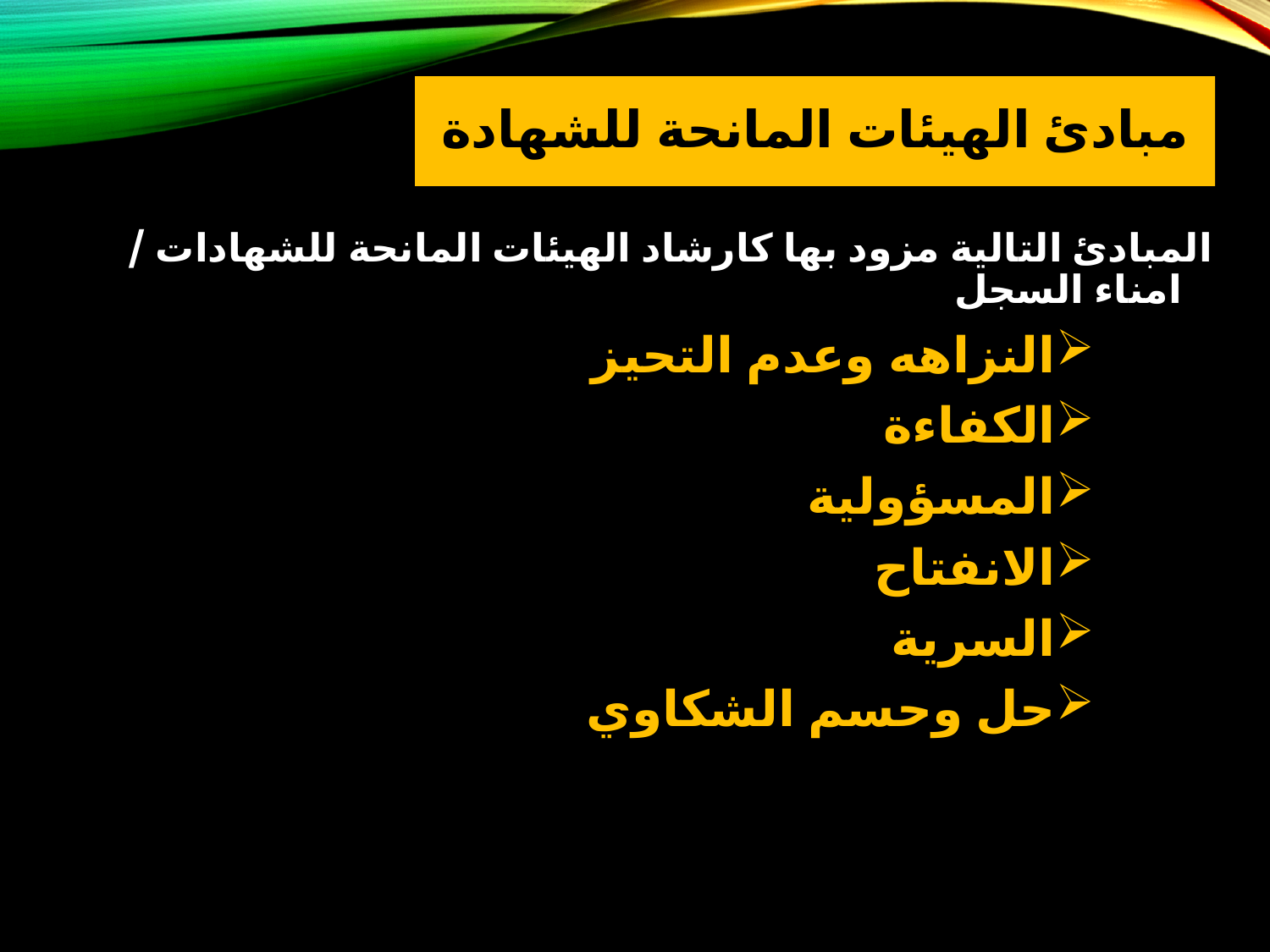

# مبادئ الهيئات المانحة للشهادة
المبادئ التالية مزود بها كارشاد الهيئات المانحة للشهادات / امناء السجل
النزاهه وعدم التحيز
الكفاءة
المسؤولية
الانفتاح
السرية
حل وحسم الشكاوي